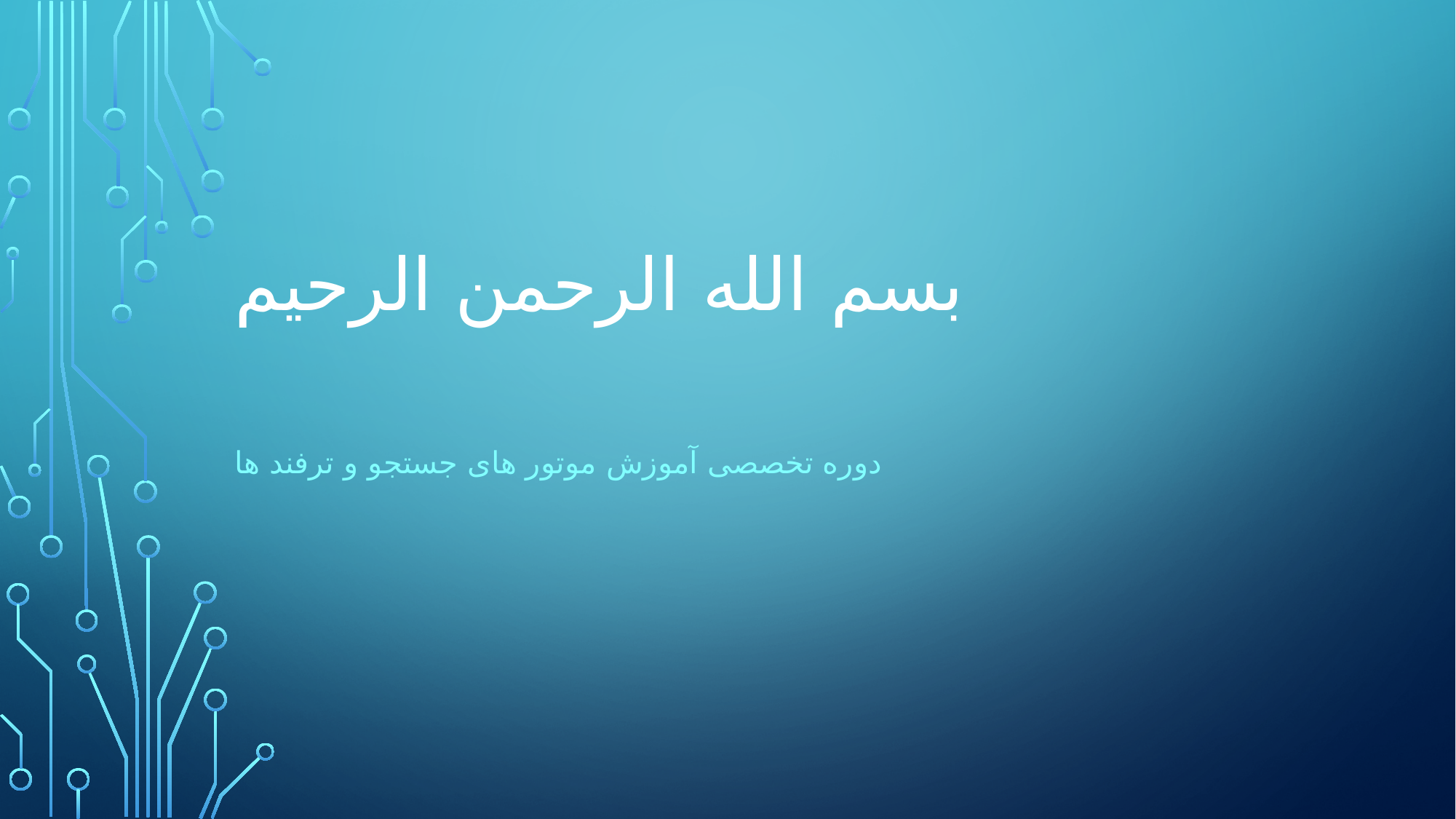

# بسم الله الرحمن الرحیم
دوره تخصصی آموزش موتور های جستجو و ترفند ها